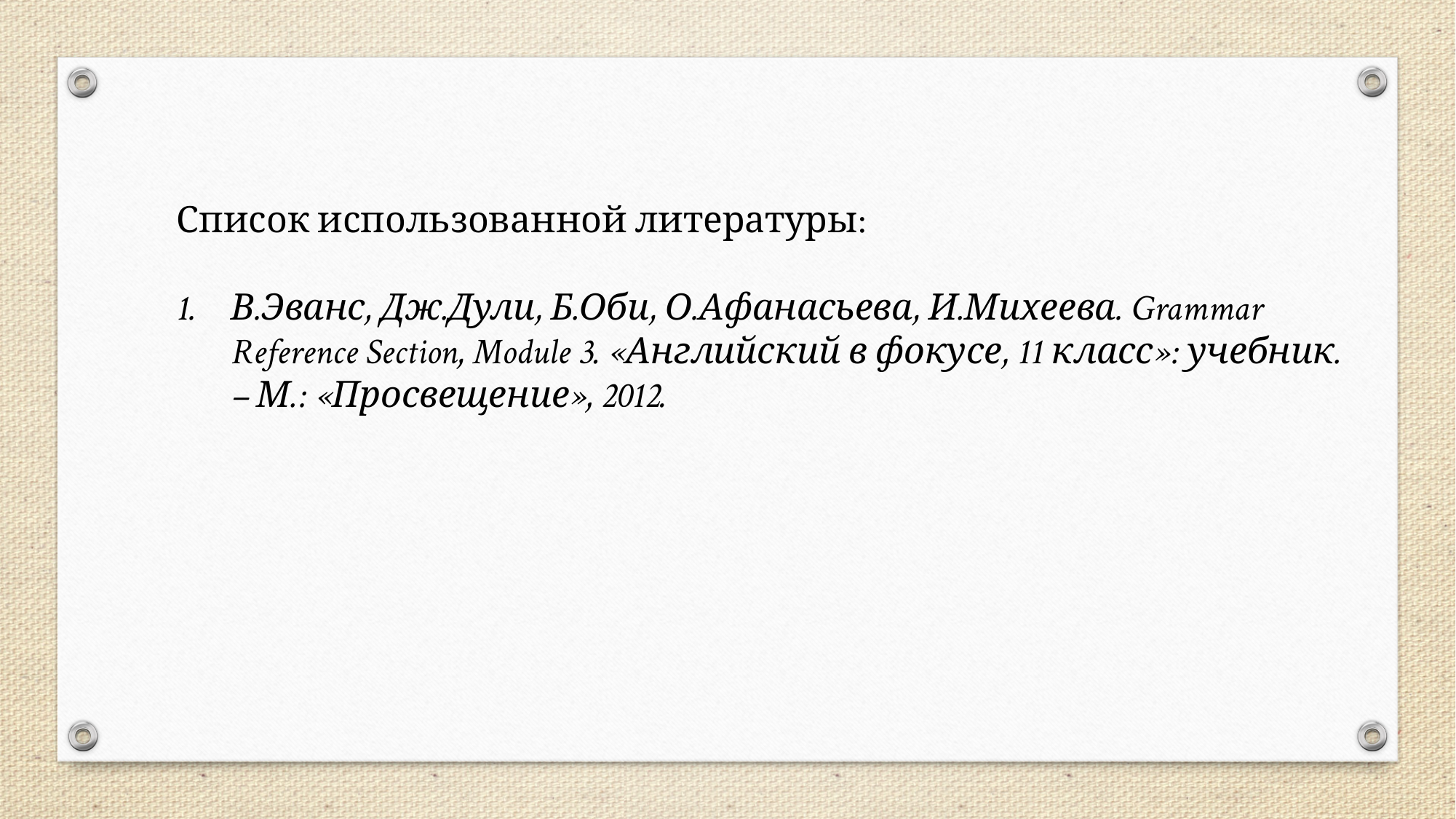

Список использованной литературы:

В.Эванс, Дж.Дули, Б.Оби, О.Афанасьева, И.Михеева. Grammar Reference Section, Module 3. «Английский в фокусе, 11 класс»: учебник. – М.: «Просвещение», 2012.